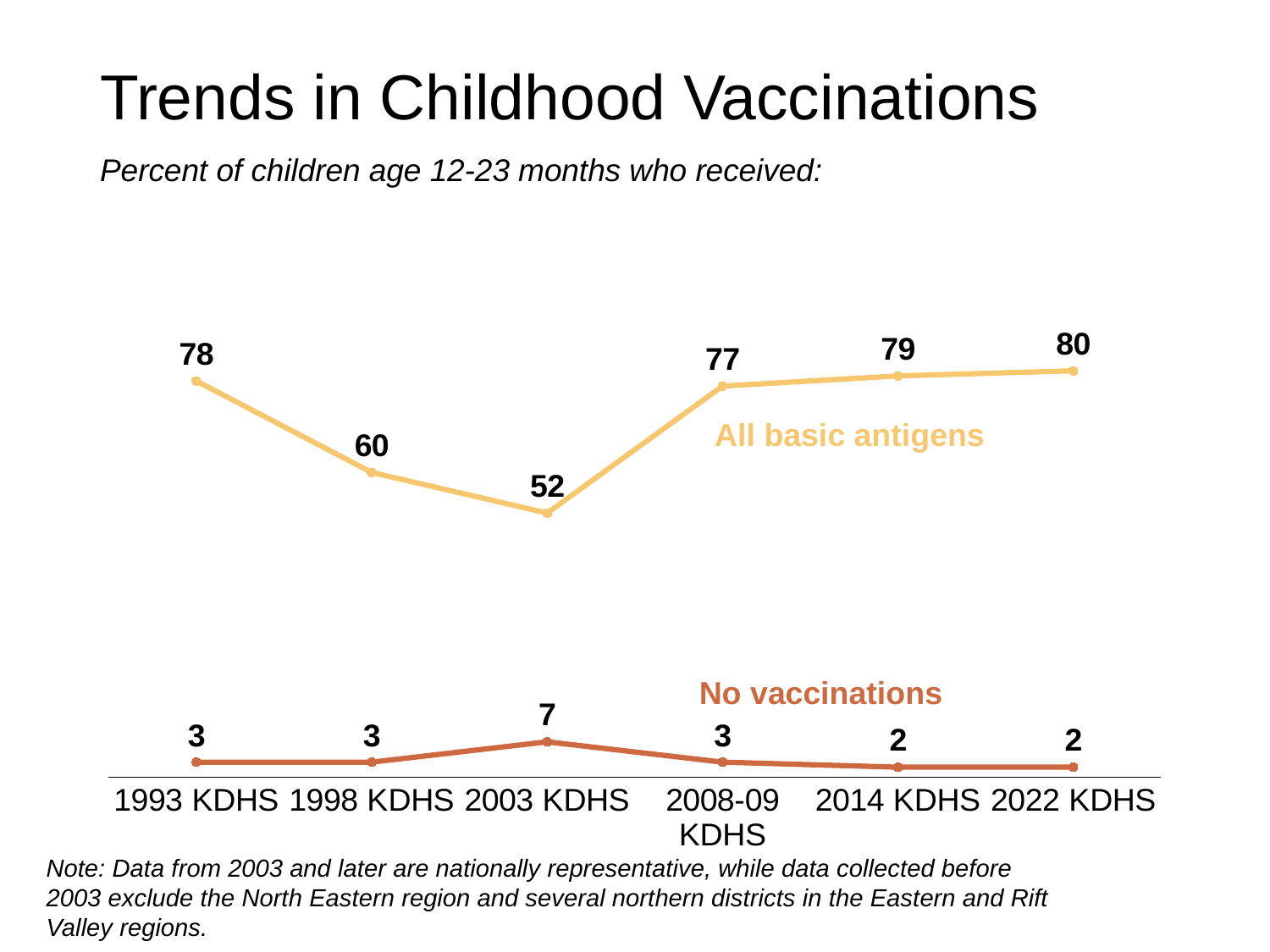

# Trends in Childhood Vaccinations
Percent of children age 12-23 months who received:

### Chart

| Category | All basic antigens | No vaccinations |
|---|---|---|
| 1993 KDHS | 78.0 | 3.0 |
| 1998 KDHS | 60.0 | 3.0 |
| 2003 KDHS | 52.0 | 7.0 |
| 2008-09 KDHS | 77.0 | 3.0 |
| 2014 KDHS | 79.0 | 2.0 |
| 2022 KDHS | 80.0 | 2.0 |
All basic antigens
No vaccinations
Note: Data from 2003 and later are nationally representative, while data collected before 2003 exclude the North Eastern region and several northern districts in the Eastern and Rift Valley regions.